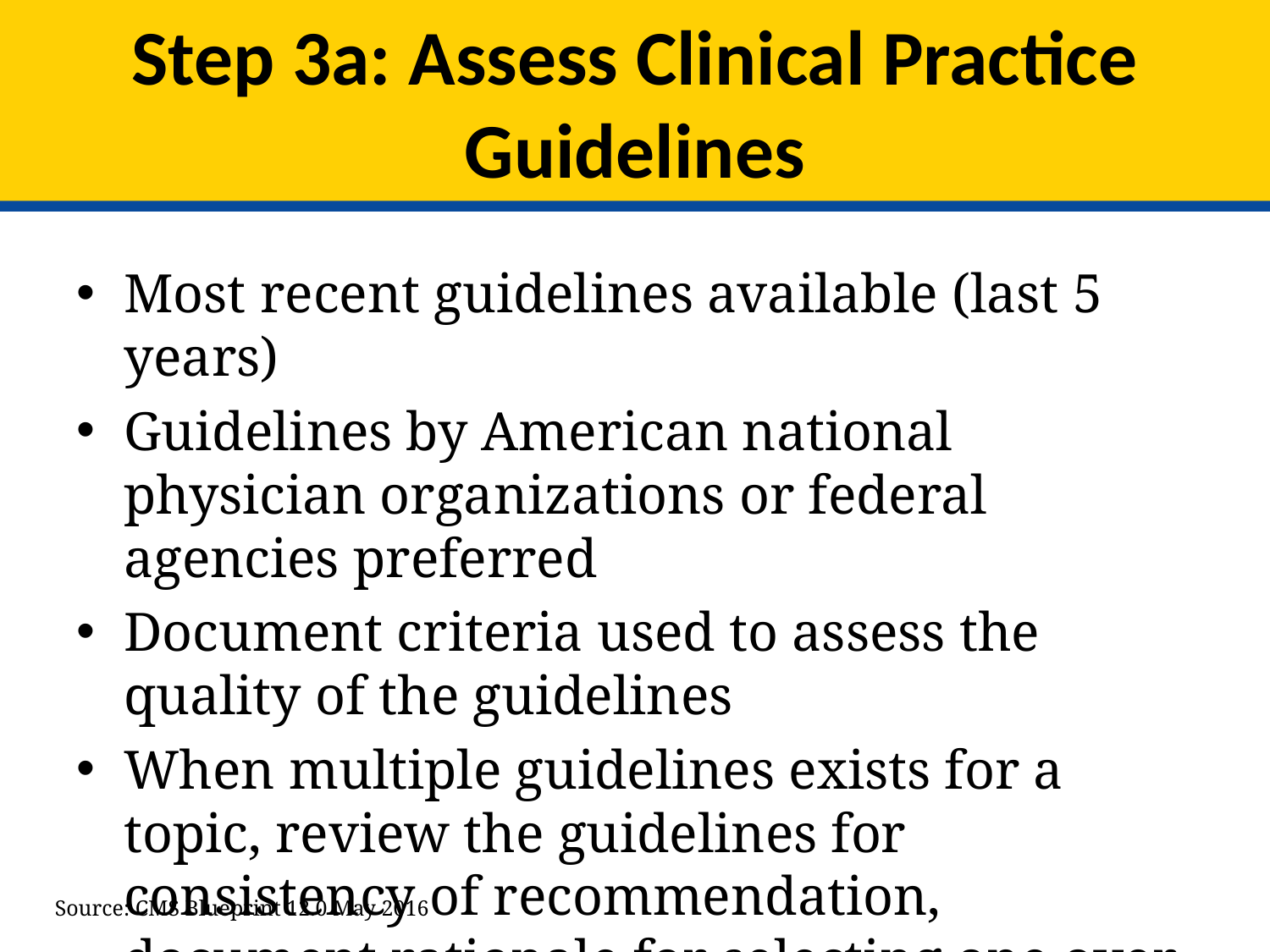

# Step 3a: Assess Clinical Practice Guidelines
Most recent guidelines available (last 5 years)
Guidelines by American national physician organizations or federal agencies preferred
Document criteria used to assess the quality of the guidelines
When multiple guidelines exists for a topic, review the guidelines for consistency of recommendation, document rationale for selecting one over another
Source: CMS Blueprint 12.0 May 2016